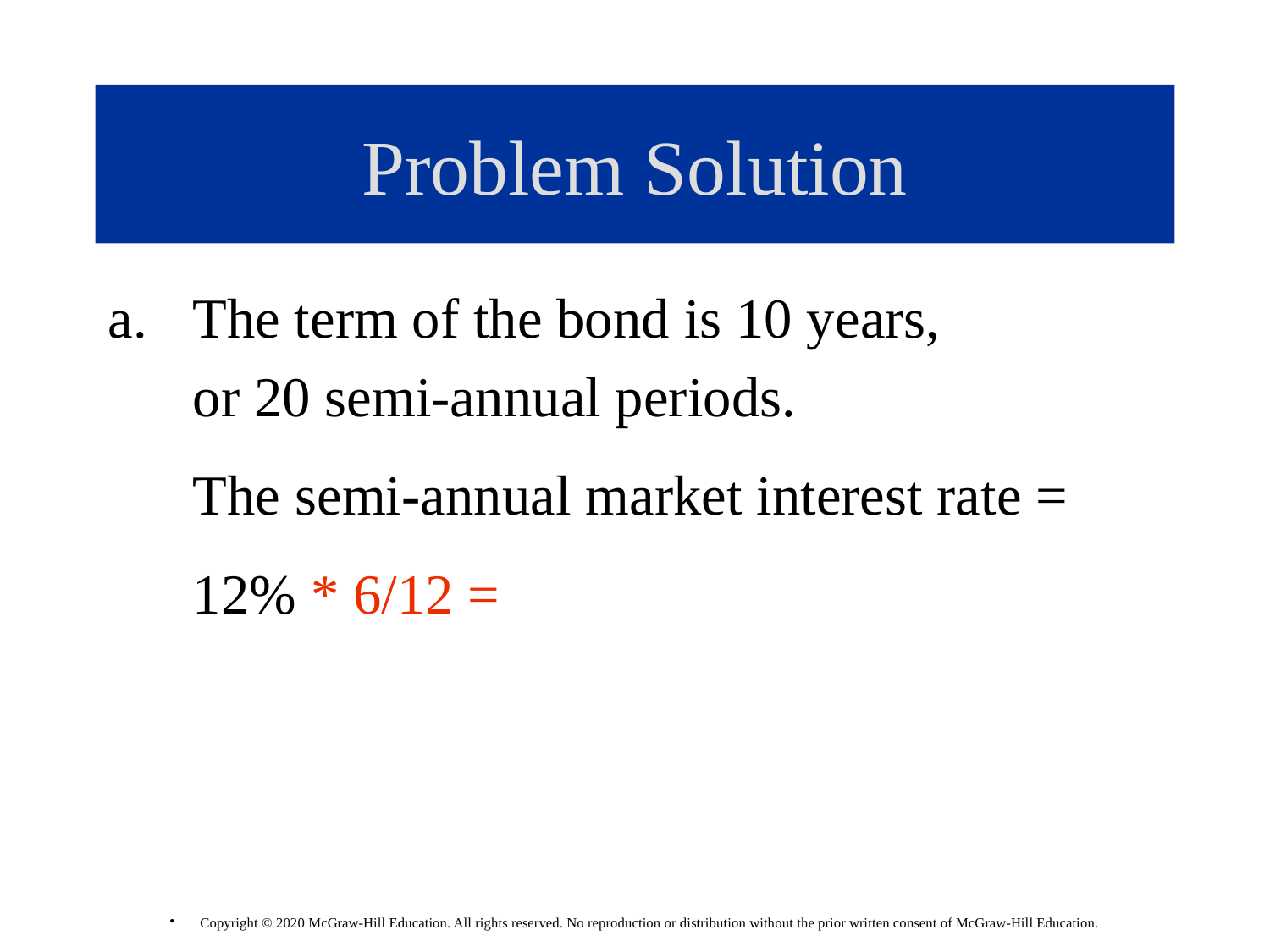

# Problem Solution
The term of the bond is 10 years,
      or 20 semi-annual periods.

      The semi-annual market interest rate =

      12% * 6/12 =